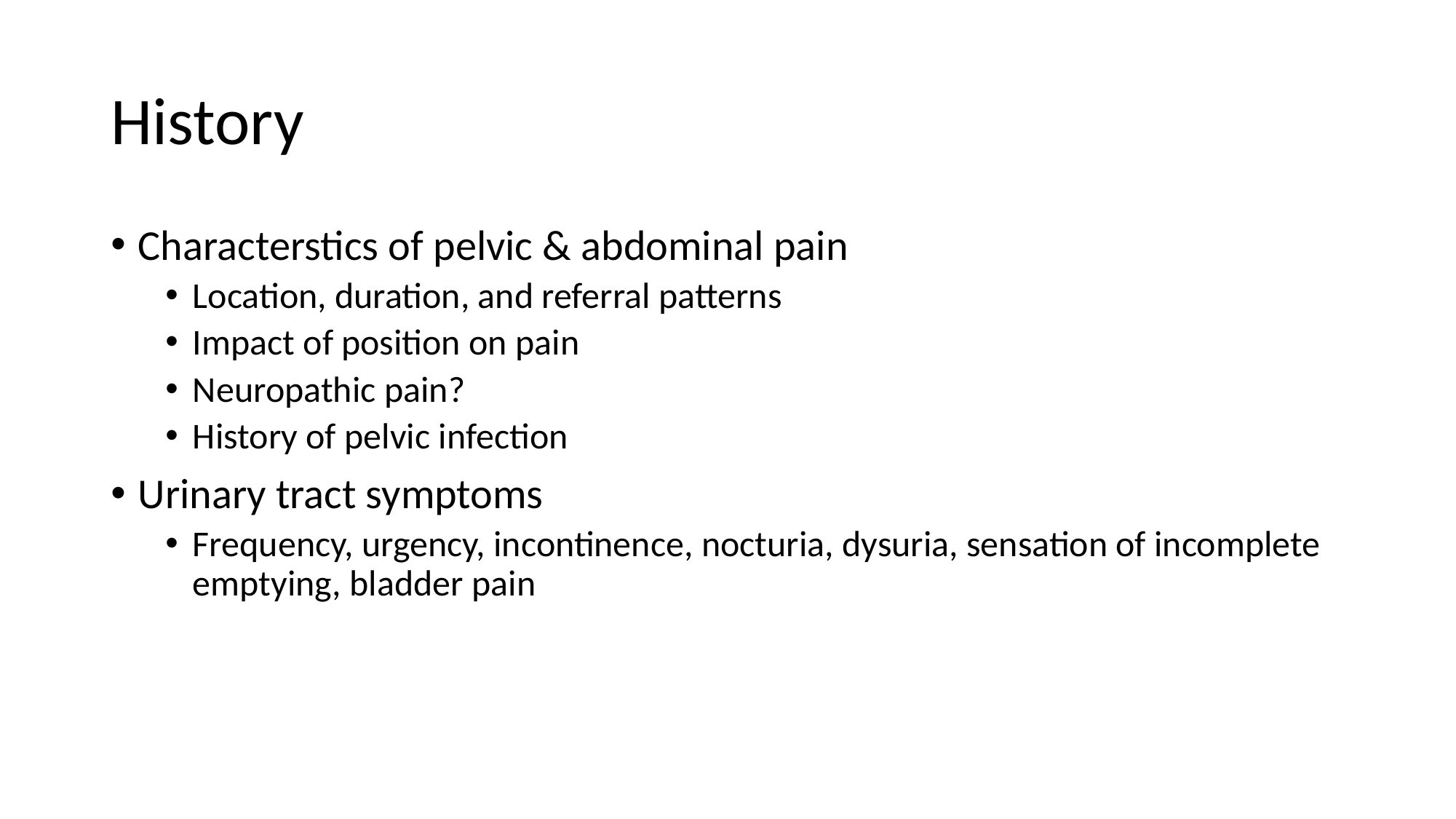

# History
Characterstics of pelvic & abdominal pain
Location, duration, and referral patterns
Impact of position on pain
Neuropathic pain?
History of pelvic infection
Urinary tract symptoms
Frequency, urgency, incontinence, nocturia, dysuria, sensation of incomplete emptying, bladder pain